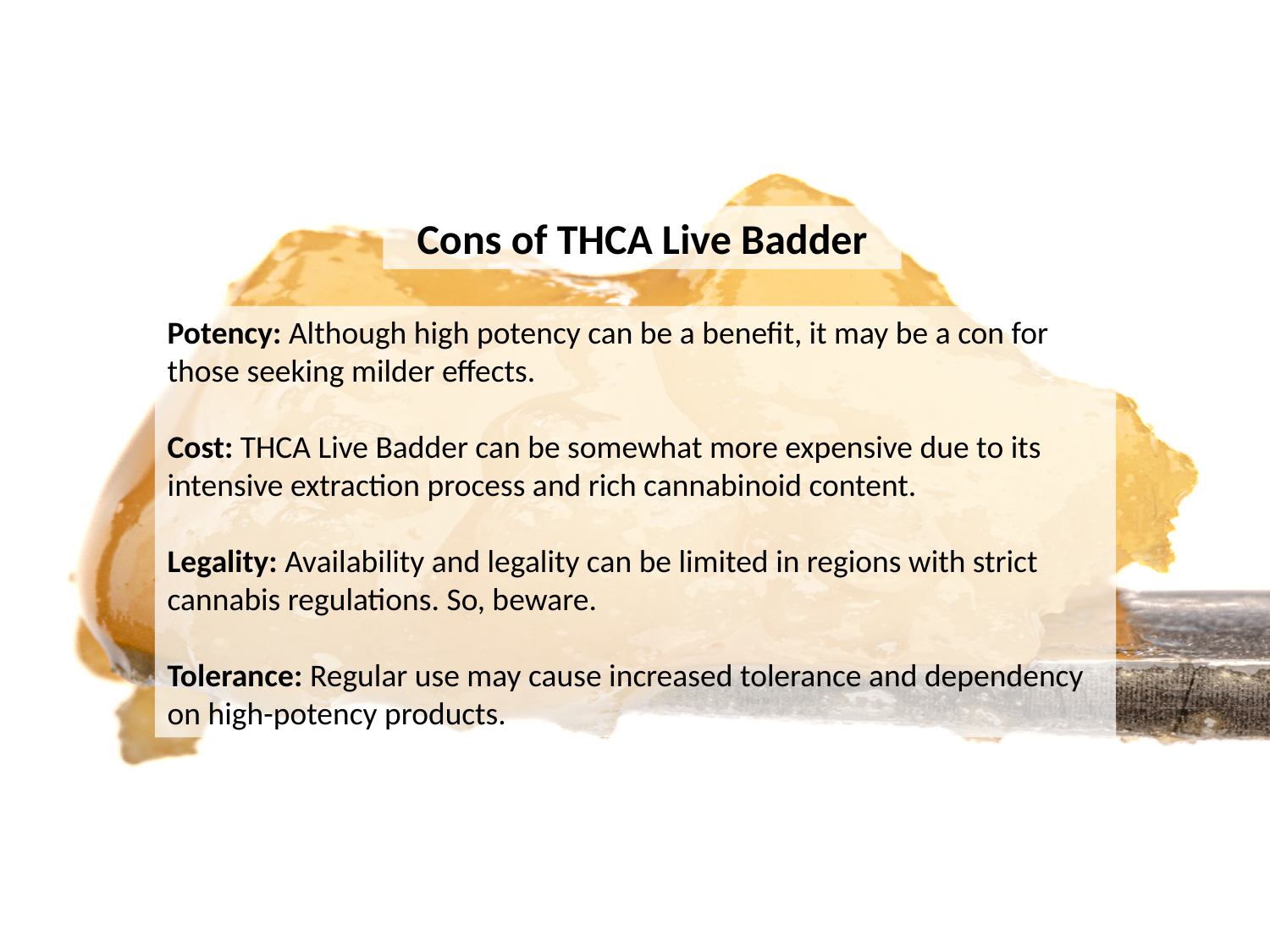

Cons of THCA Live Badder
Potency: Although high potency can be a benefit, it may be a con for those seeking milder effects.

Cost: THCA Live Badder can be somewhat more expensive due to its intensive extraction process and rich cannabinoid content.

Legality: Availability and legality can be limited in regions with strict cannabis regulations. So, beware.

Tolerance: Regular use may cause increased tolerance and dependency on high-potency products.